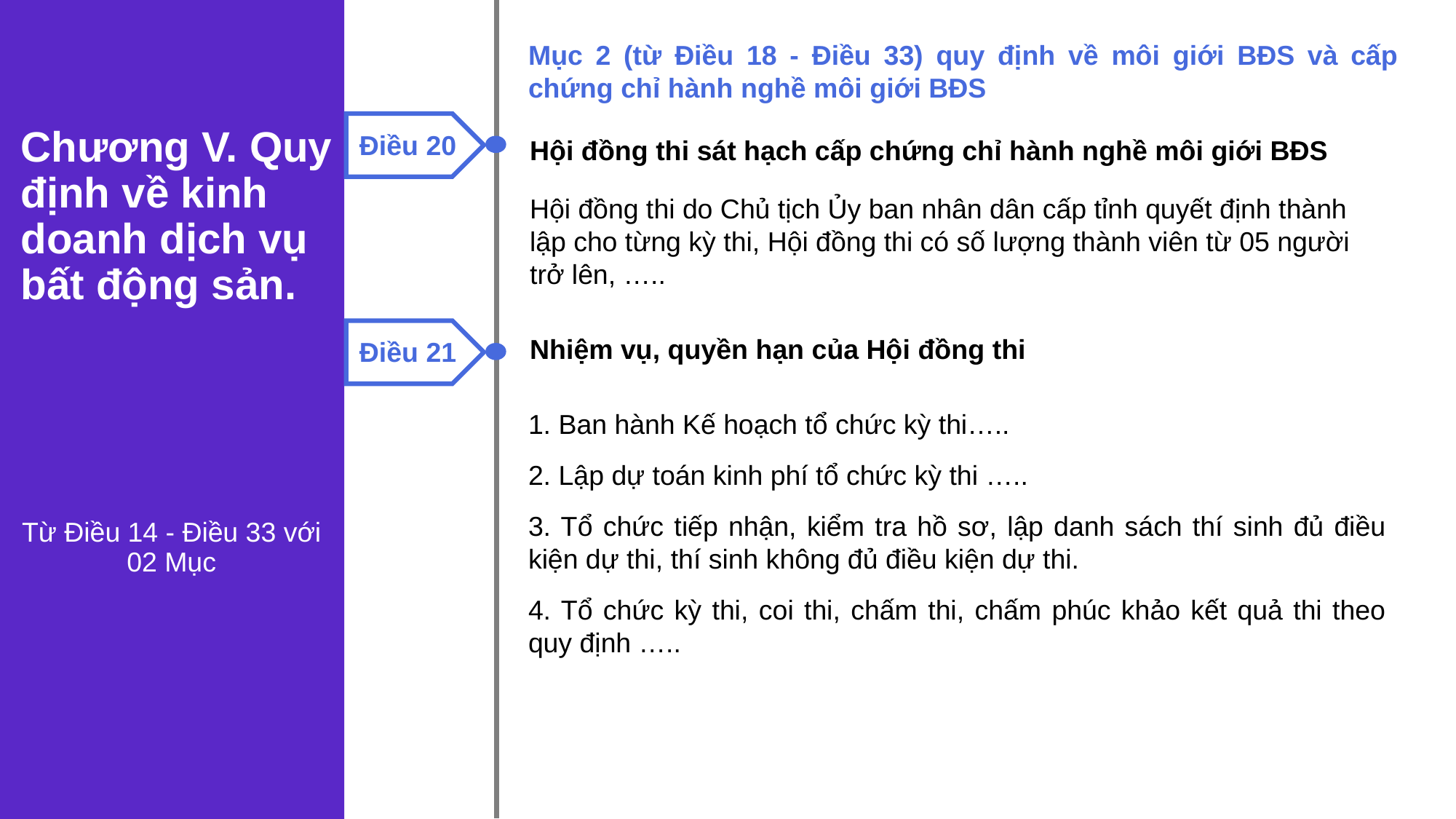

Mục 2 (từ Điều 18 - Điều 33) quy định về môi giới BĐS và cấp chứng chỉ hành nghề môi giới BĐS
Chương V. Quy định về kinh doanh dịch vụ bất động sản.

Điều 20

Hội đồng thi sát hạch cấp chứng chỉ hành nghề môi giới BĐS
Hội đồng thi do Chủ tịch Ủy ban nhân dân cấp tỉnh quyết định thành lập cho từng kỳ thi, Hội đồng thi có số lượng thành viên từ 05 người trở lên, …..

Nhiệm vụ, quyền hạn của Hội đồng thi
Điều 21

1. Ban hành Kế hoạch tổ chức kỳ thi…..
2. Lập dự toán kinh phí tổ chức kỳ thi …..
3. Tổ chức tiếp nhận, kiểm tra hồ sơ, lập danh sách thí sinh đủ điều kiện dự thi, thí sinh không đủ điều kiện dự thi.
4. Tổ chức kỳ thi, coi thi, chấm thi, chấm phúc khảo kết quả thi theo quy định …..
Từ Điều 14 - Điều 33 với
02 Mục